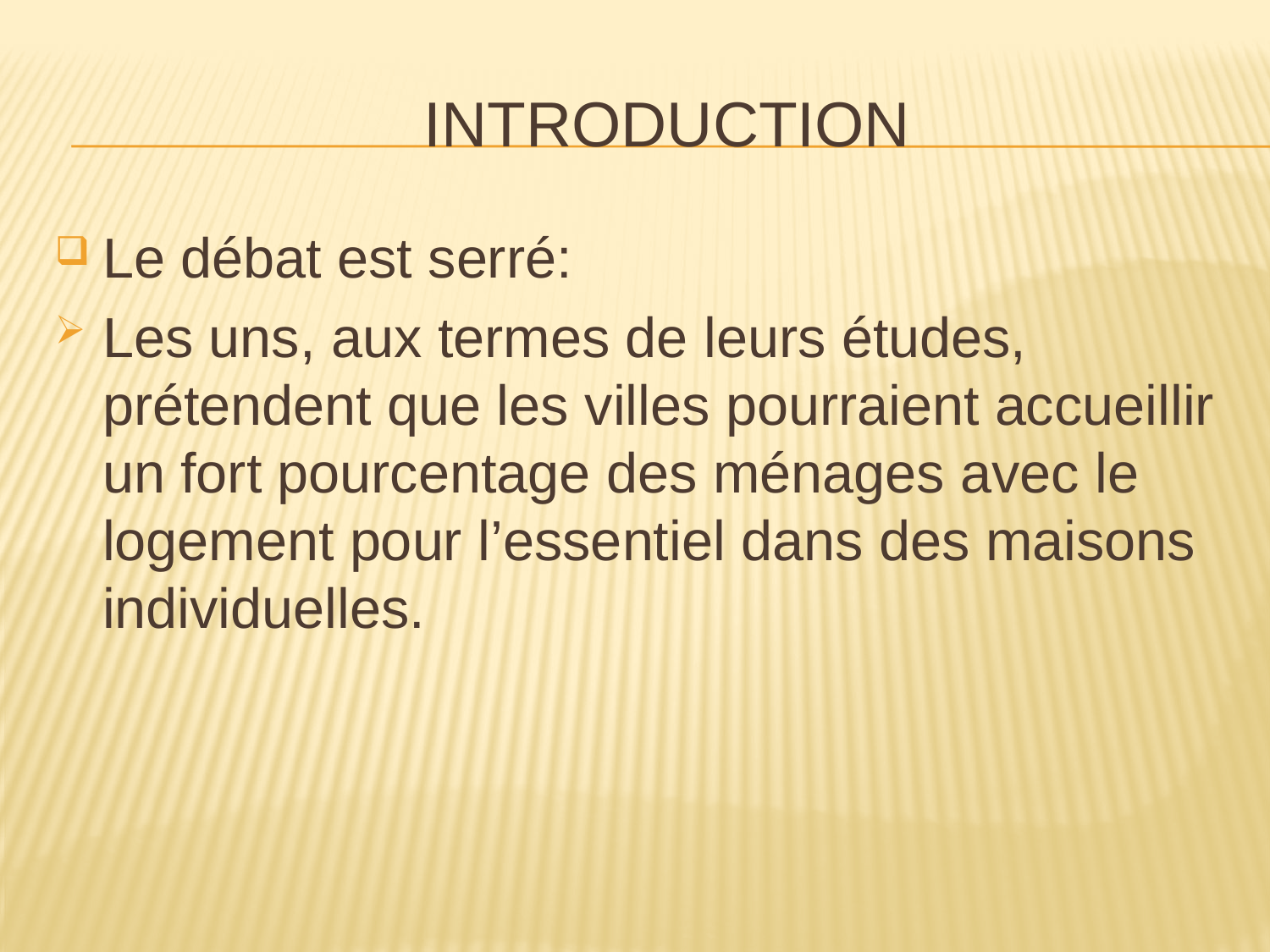

# INTRODUCTION
Le débat est serré:
Les uns, aux termes de leurs études, prétendent que les villes pourraient accueillir un fort pourcentage des ménages avec le logement pour l’essentiel dans des maisons individuelles.